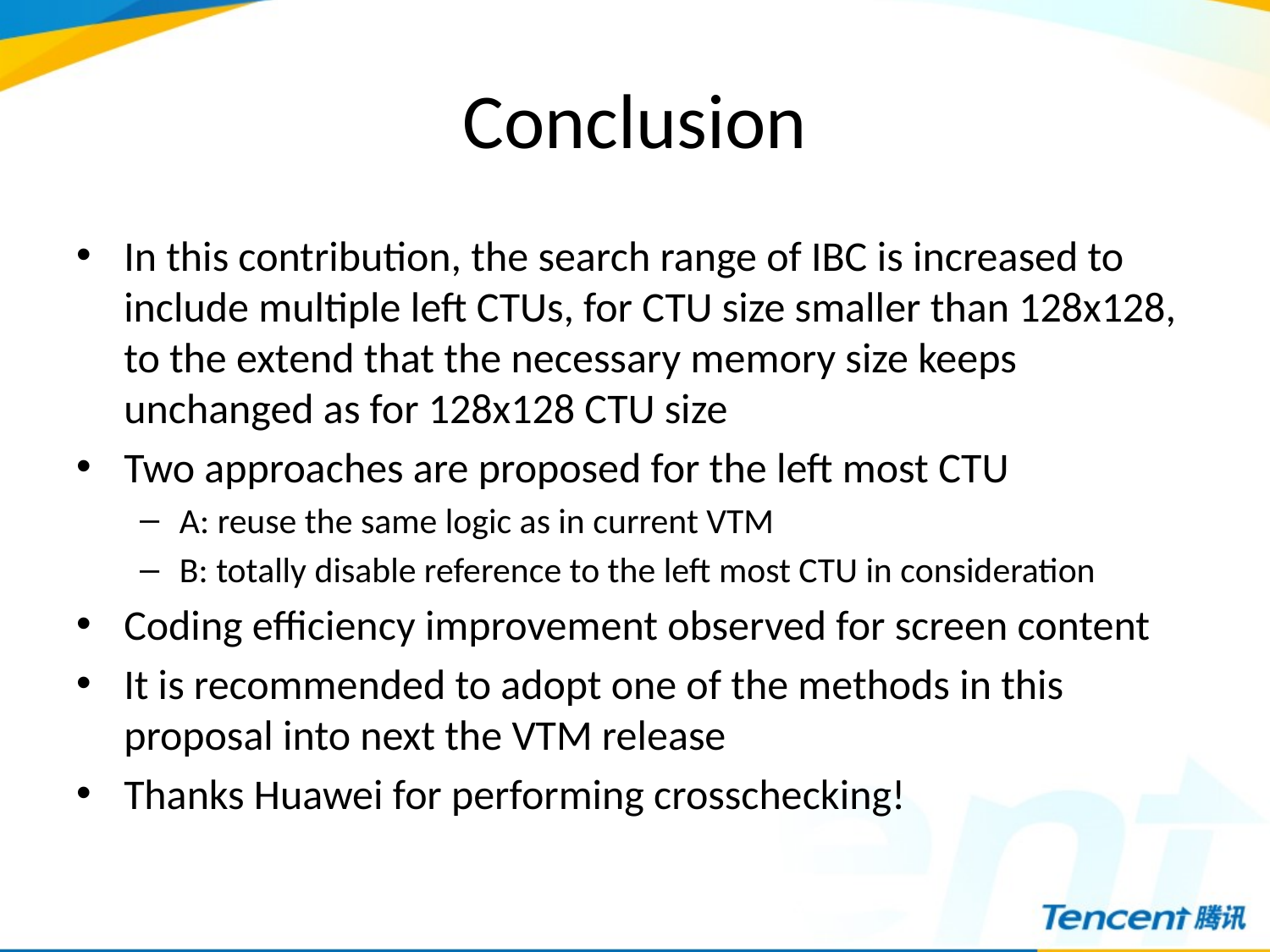

# Conclusion
In this contribution, the search range of IBC is increased to include multiple left CTUs, for CTU size smaller than 128x128, to the extend that the necessary memory size keeps unchanged as for 128x128 CTU size
Two approaches are proposed for the left most CTU
A: reuse the same logic as in current VTM
B: totally disable reference to the left most CTU in consideration
Coding efficiency improvement observed for screen content
It is recommended to adopt one of the methods in this proposal into next the VTM release
Thanks Huawei for performing crosschecking!